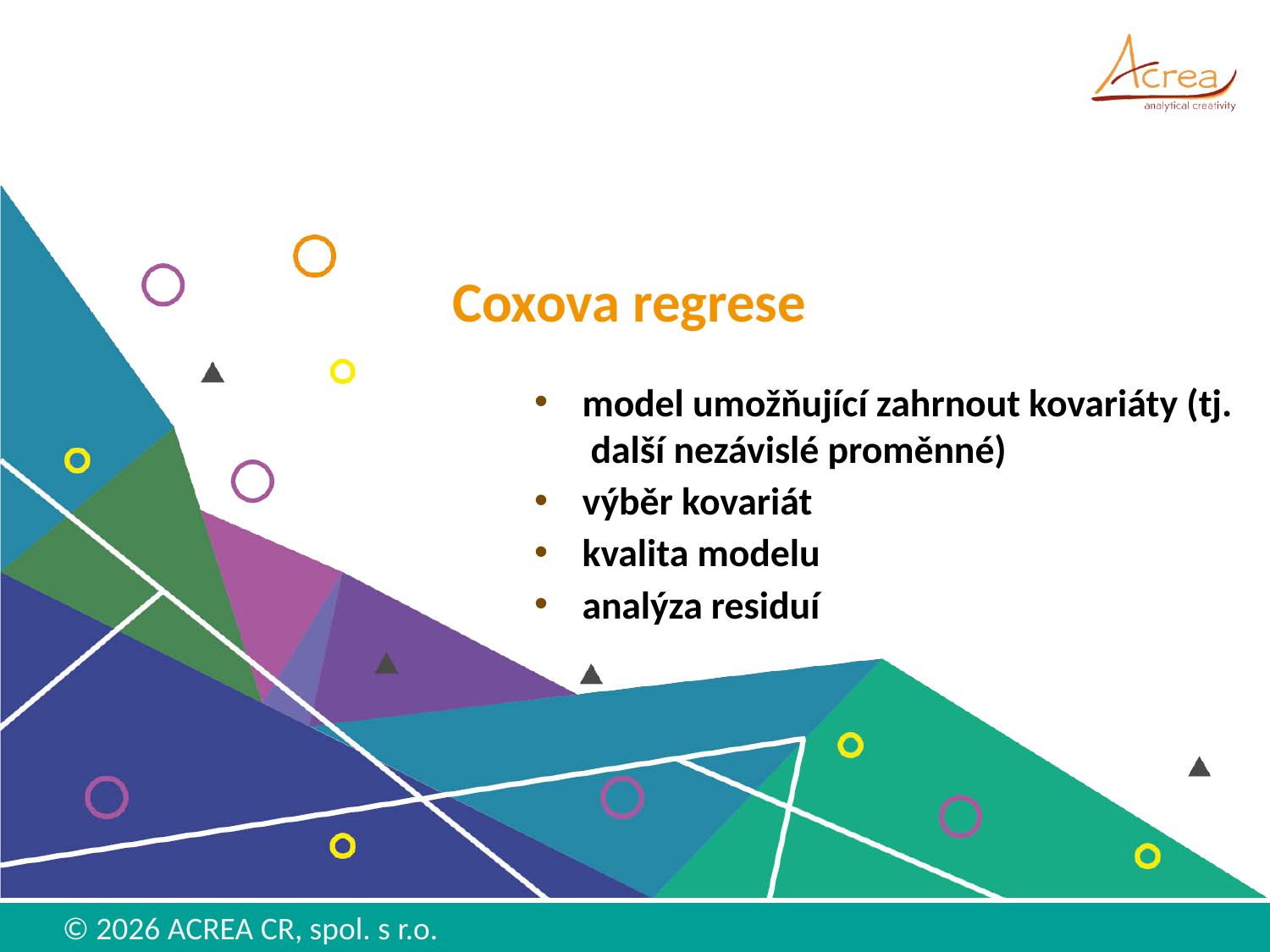

# Coxova regrese
model umožňující zahrnout kovariáty (tj.  další nezávislé proměnné)
výběr kovariát
kvalita modelu
analýza residuí